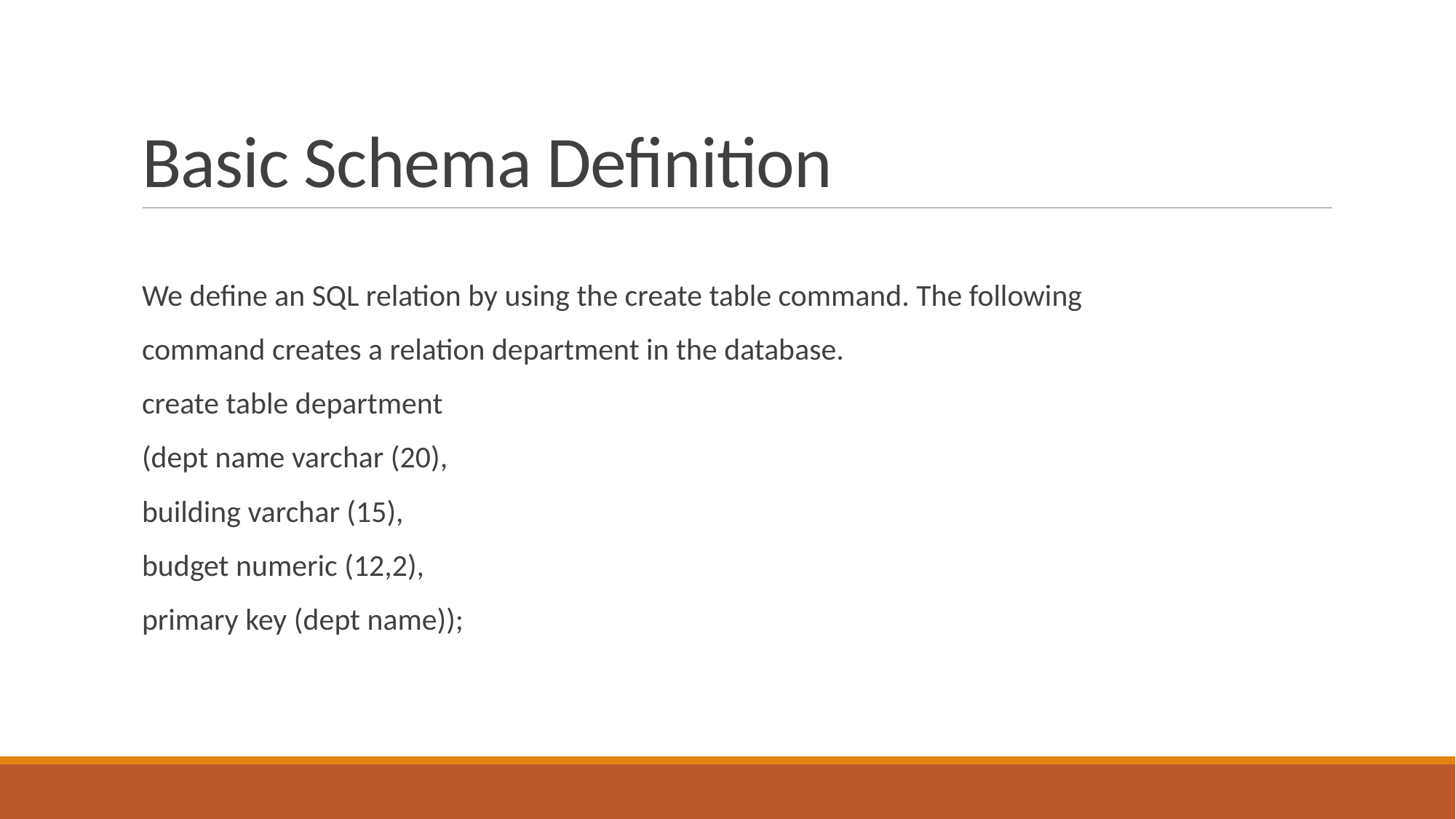

# Basic Schema Definition

We define an SQL relation by using the create table command. The following
command creates a relation department in the database.
create table department
(dept name varchar (20),
building varchar (15),
budget numeric (12,2),
primary key (dept name));